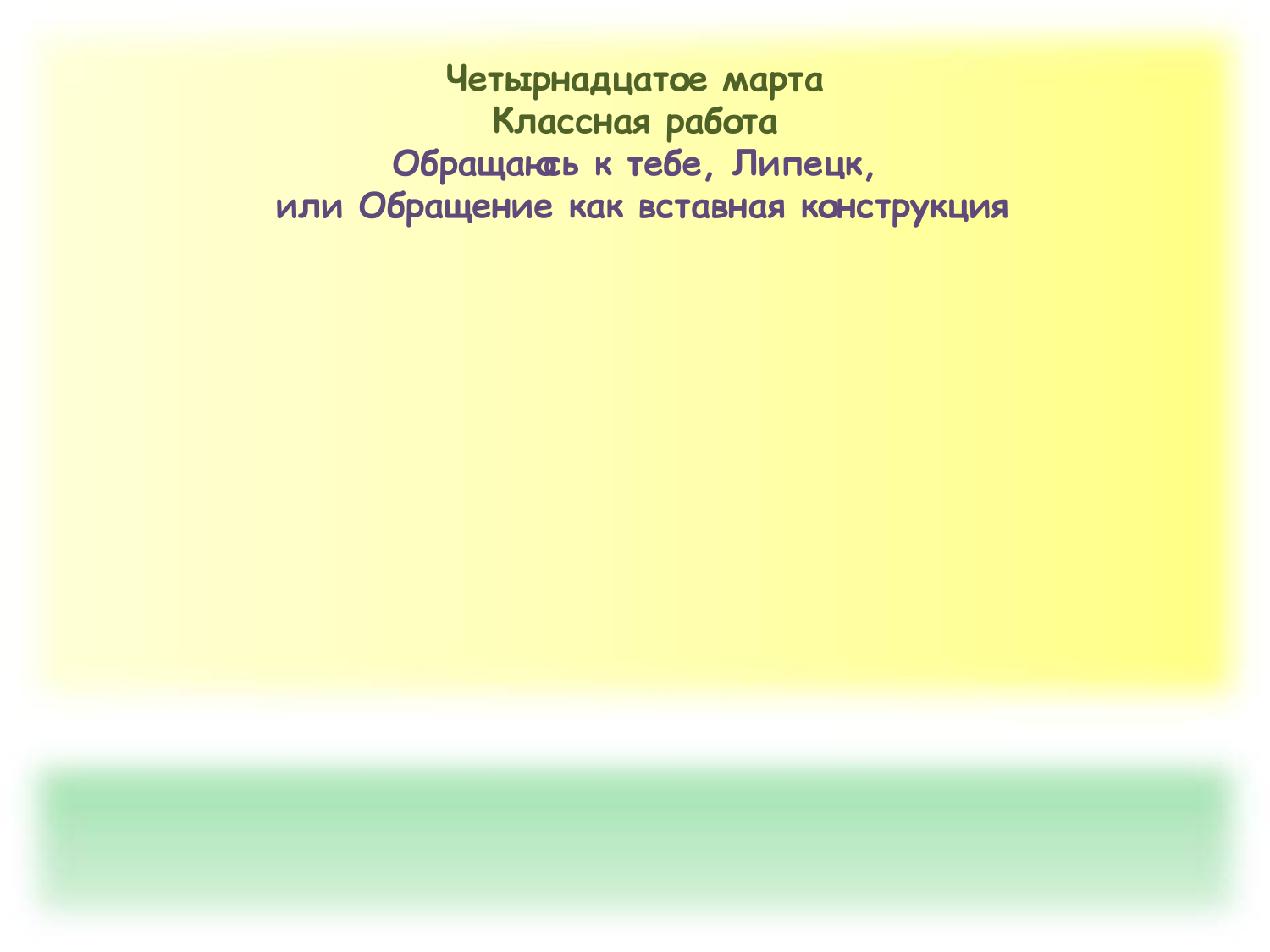

Четырнадцатое марта
Классная работа
Обращаюсь к тебе, Липецк,
 или Обращение как вставная конструкция